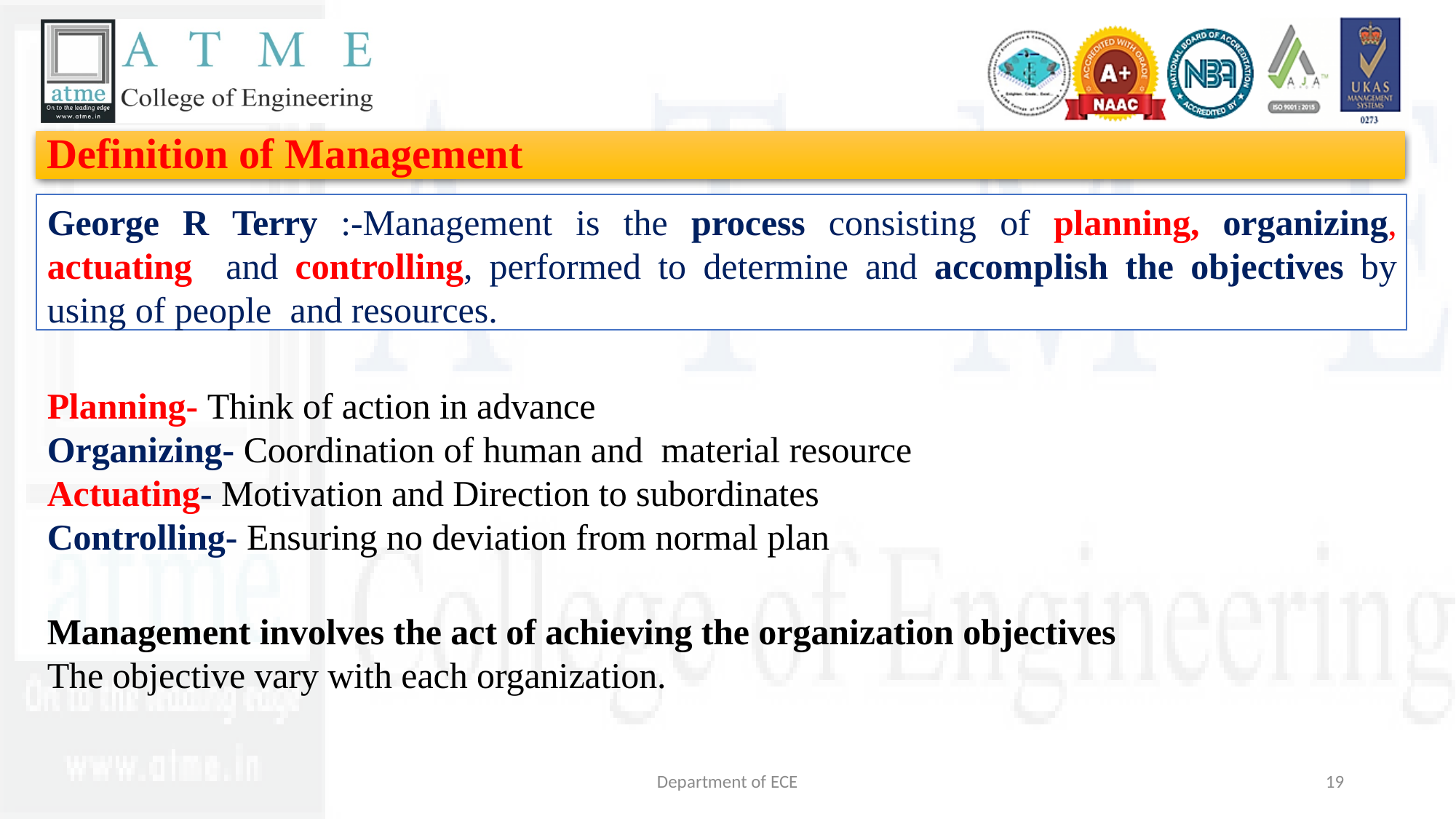

# Definition of Management
George R Terry :-Management is the process consisting of planning, organizing, actuating  and controlling, performed to determine and accomplish the objectives by using of people  and resources.
Planning- Think of action in advance
Organizing- Coordination of human and  material resource
Actuating- Motivation and Direction to subordinates
Controlling- Ensuring no deviation from normal plan
Management involves the act of achieving the organization objectives
The objective vary with each organization.
Department of ECE
19